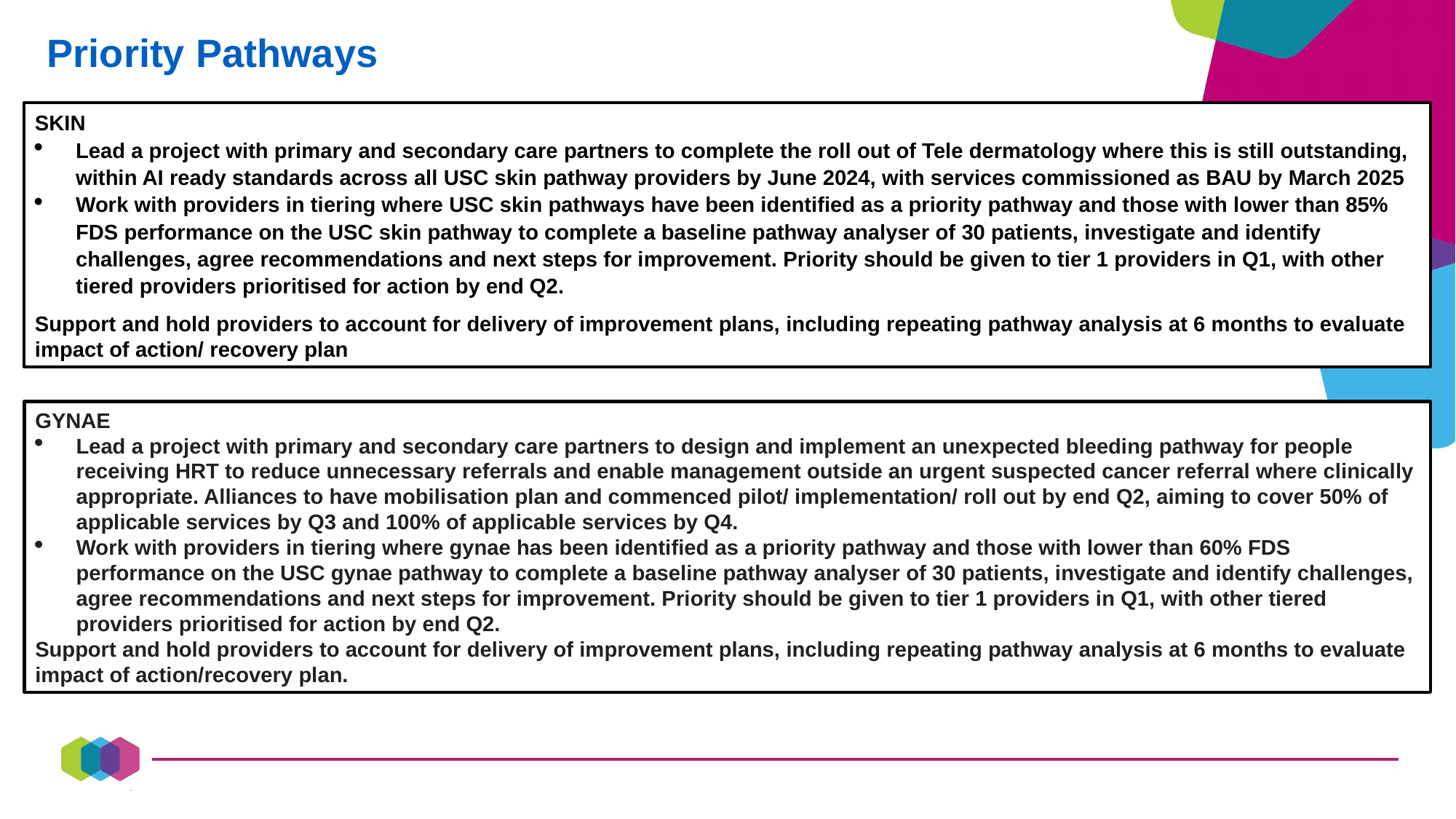

Priority Pathways
SKIN
Lead a project with primary and secondary care partners to complete the roll out of Tele dermatology where this is still outstanding, within AI ready standards across all USC skin pathway providers by June 2024, with services commissioned as BAU by March 2025
Work with providers in tiering where USC skin pathways have been identified as a priority pathway and those with lower than 85% FDS performance on the USC skin pathway to complete a baseline pathway analyser of 30 patients, investigate and identify challenges, agree recommendations and next steps for improvement. Priority should be given to tier 1 providers in Q1, with other tiered providers prioritised for action by end Q2.
Support and hold providers to account for delivery of improvement plans, including repeating pathway analysis at 6 months to evaluate impact of action/ recovery plan
GYNAE
Lead a project with primary and secondary care partners to design and implement an unexpected bleeding pathway for people receiving HRT to reduce unnecessary referrals and enable management outside an urgent suspected cancer referral where clinically appropriate. Alliances to have mobilisation plan and commenced pilot/ implementation/ roll out by end Q2, aiming to cover 50% of applicable services by Q3 and 100% of applicable services by Q4.​
Work with providers in tiering where gynae has been identified as a priority pathway and those with lower than 60% FDS performance on the USC gynae pathway to complete a baseline pathway analyser of 30 patients, investigate and identify challenges, agree recommendations and next steps for improvement. Priority should be given to tier 1 providers in Q1, with other tiered providers prioritised for action by end Q2.​
Support and hold providers to account for delivery of improvement plans, including repeating pathway analysis at 6 months to evaluate impact of action/recovery plan.